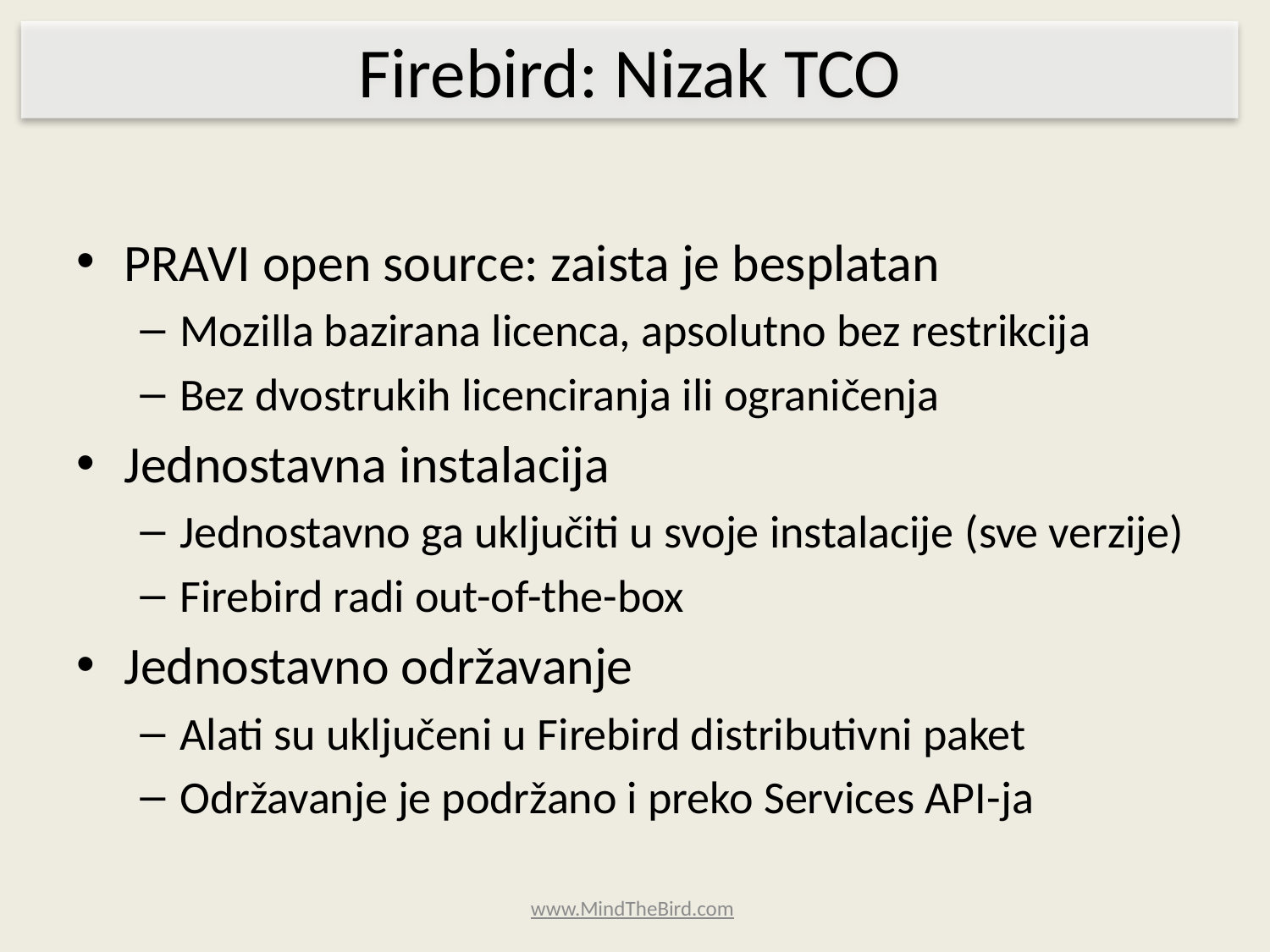

Firebird: Nizak TCO
PRAVI open source: zaista je besplatan
Mozilla bazirana licenca, apsolutno bez restrikcija
Bez dvostrukih licenciranja ili ograničenja
Jednostavna instalacija
Jednostavno ga uključiti u svoje instalacije (sve verzije)
Firebird radi out-of-the-box
Jednostavno održavanje
Alati su uključeni u Firebird distributivni paket
Održavanje je podržano i preko Services API-ja

www.MindTheBird.com